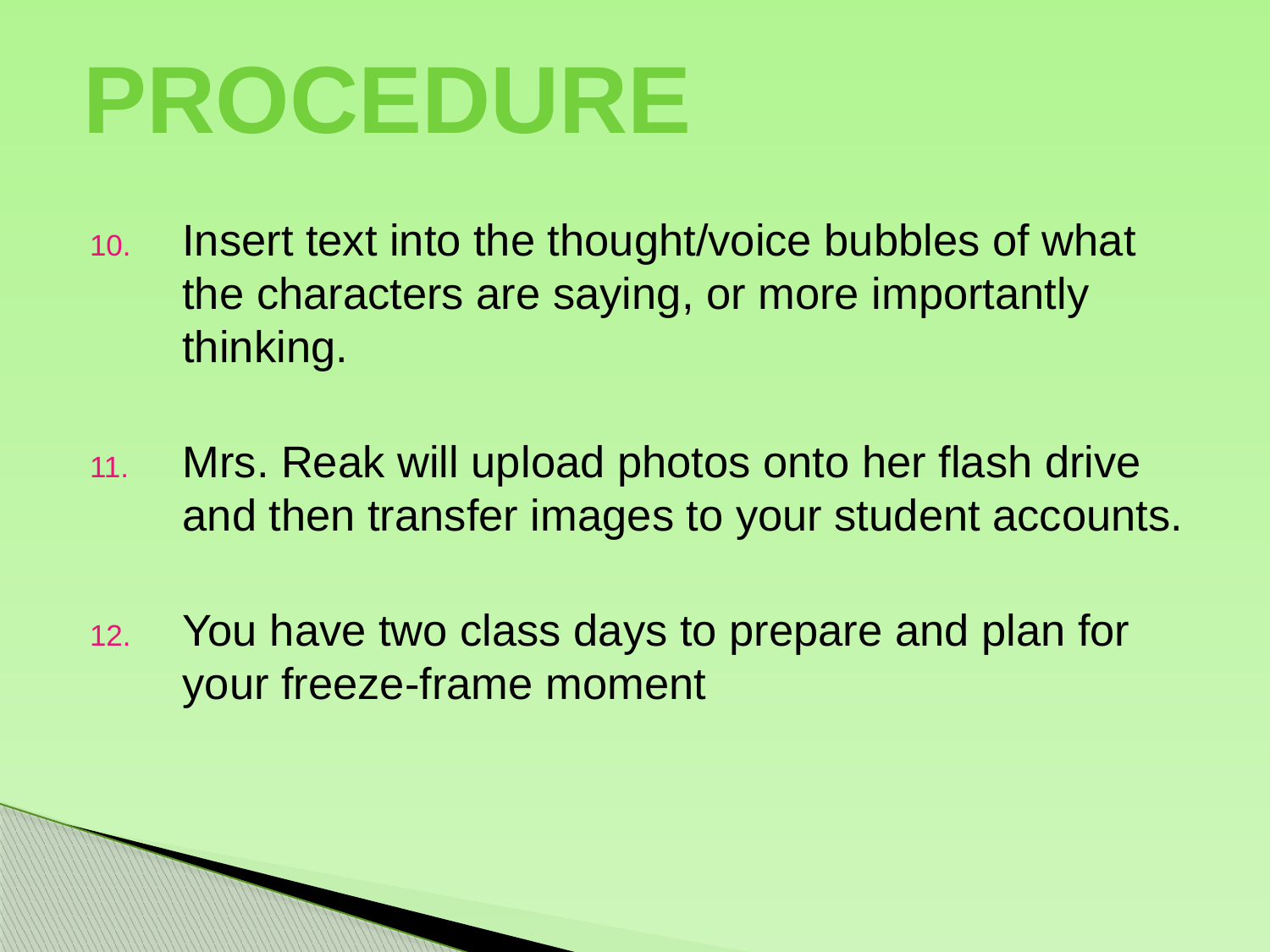

Procedure
Insert text into the thought/voice bubbles of what the characters are saying, or more importantly thinking.

Mrs. Reak will upload photos onto her flash drive and then transfer images to your student accounts.

You have two class days to prepare and plan for your freeze-frame moment